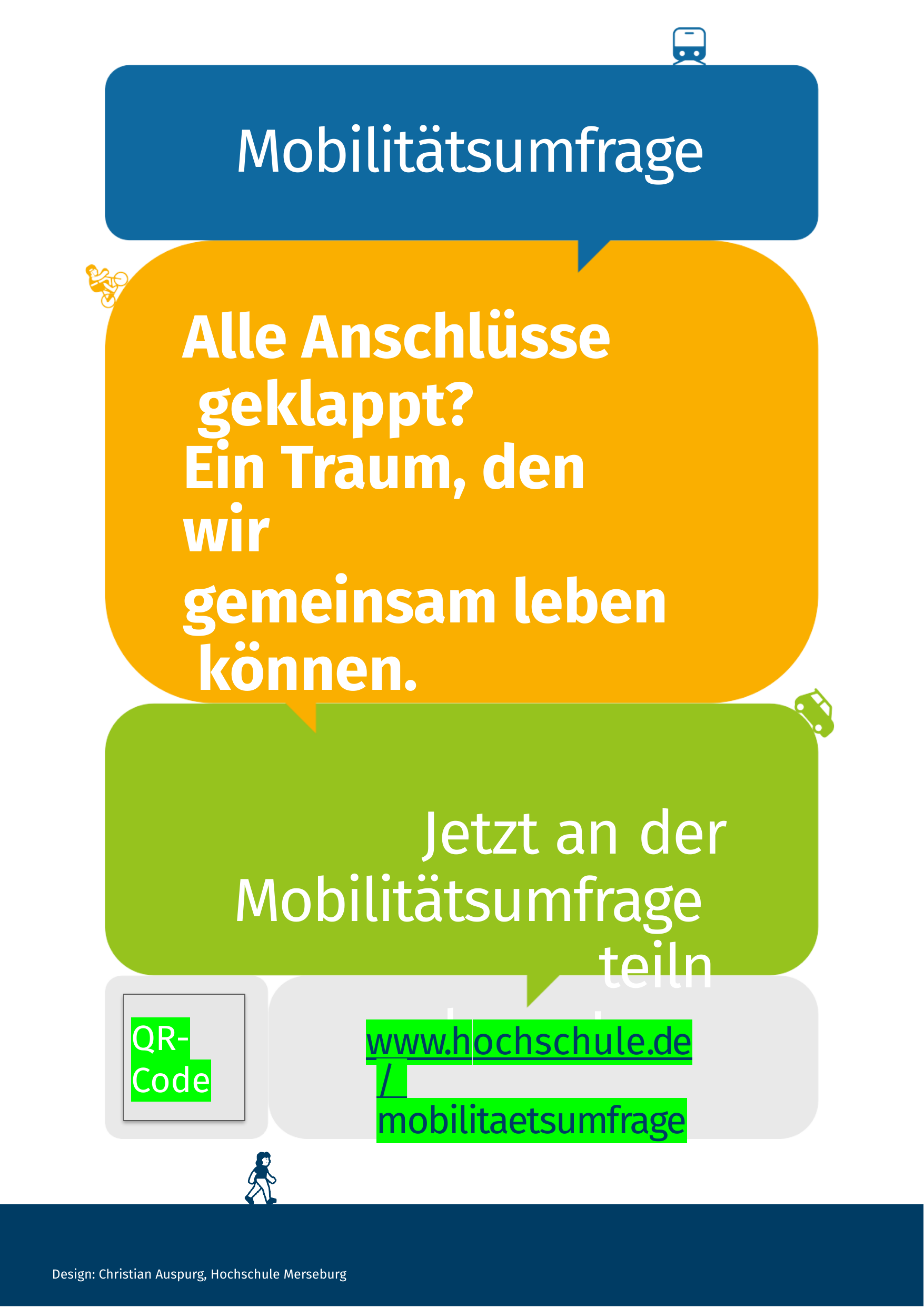

# Mobilitätsumfrage
Alle Anschlüsse  geklappt?
Ein Traum, den wir
gemeinsam leben  können.

Jetzt an der  Mobilitätsumfrage
teilnehmen!
QR-Code
www.hochschule.de/  mobilitaetsumfrage

Design: Christian Auspurg, Hochschule Merseburg